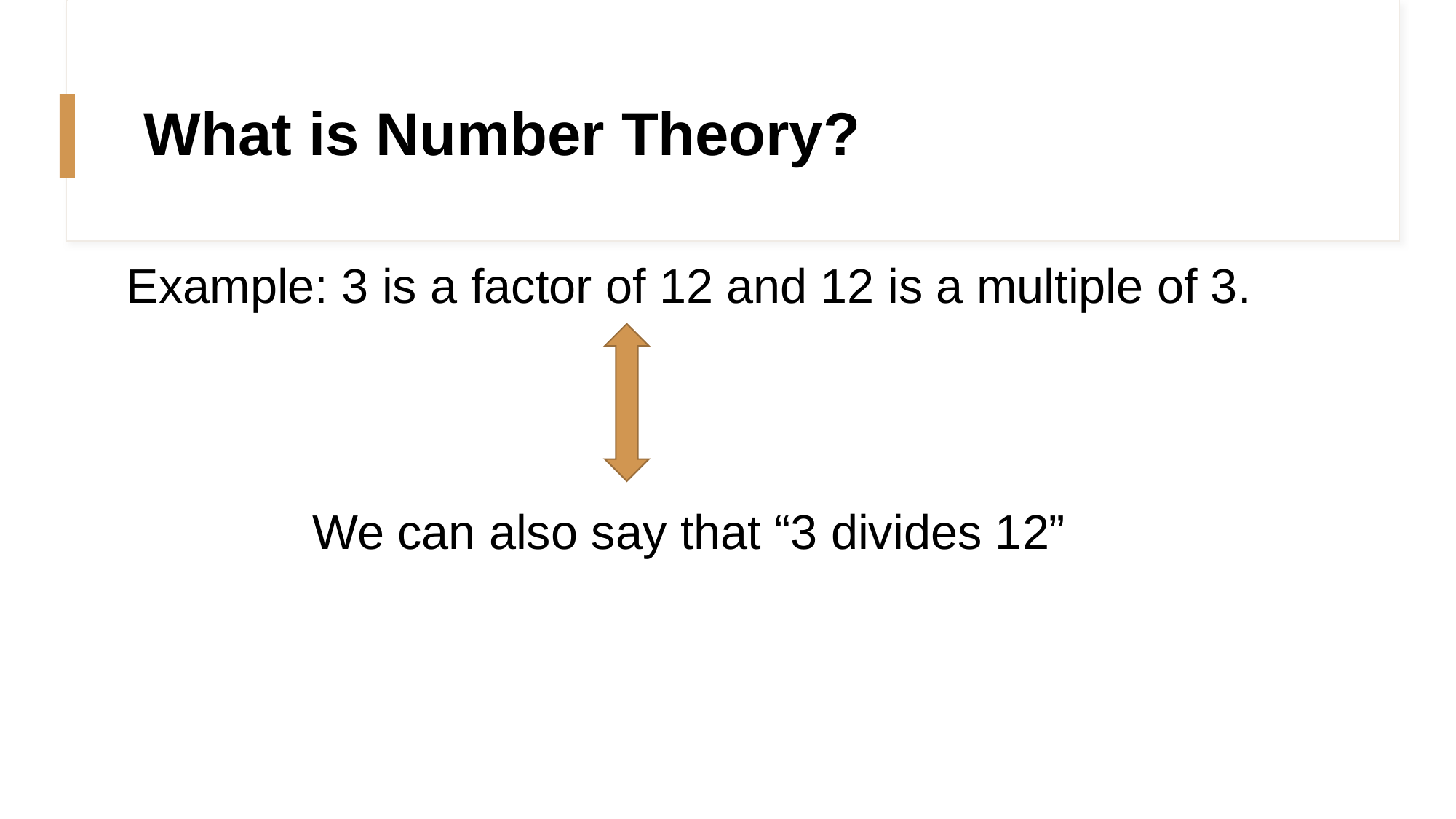

# What is Number Theory?
Example: 3 is a factor of 12 and 12 is a multiple of 3.

We can also say that “3 divides 12”